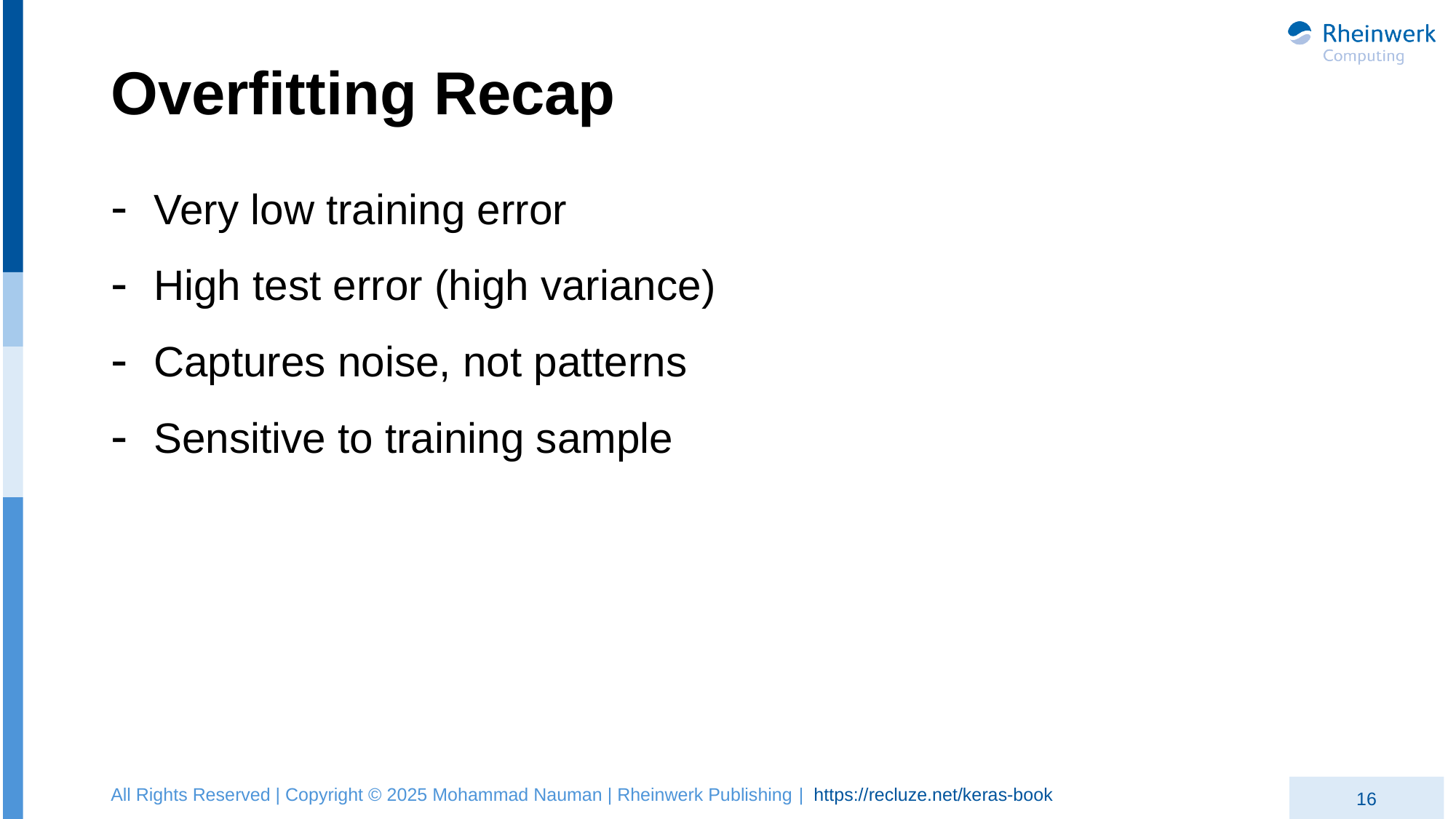

# Overfitting Recap
Very low training error
High test error (high variance)
Captures noise, not patterns
Sensitive to training sample